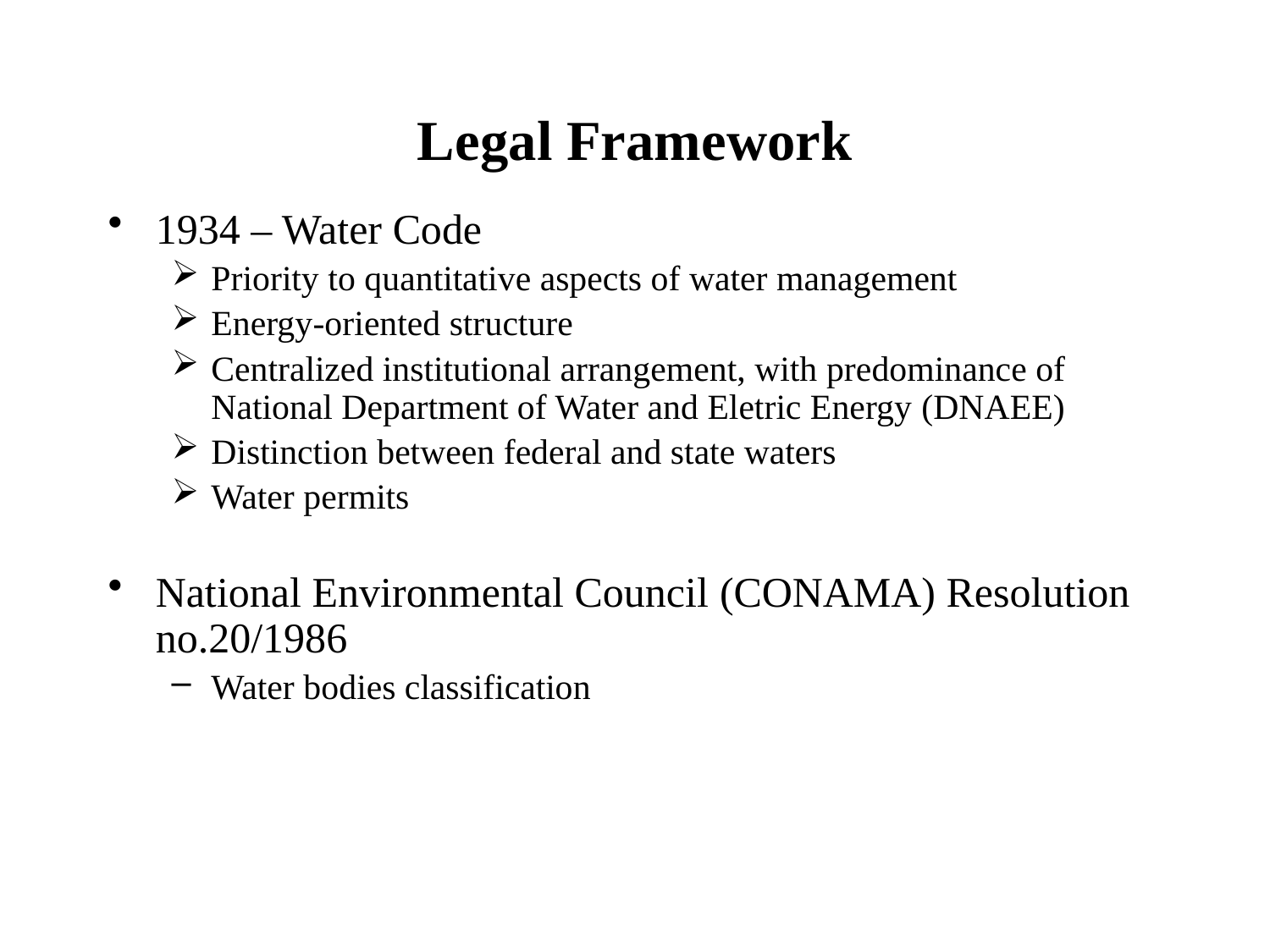

# Legal Framework
1934 – Water Code
Priority to quantitative aspects of water management
Energy-oriented structure
Centralized institutional arrangement, with predominance of  National Department of Water and Eletric Energy (DNAEE)
Distinction between federal and state waters
Water permits

National Environmental Council (CONAMA) Resolution no.20/1986
Water bodies classification